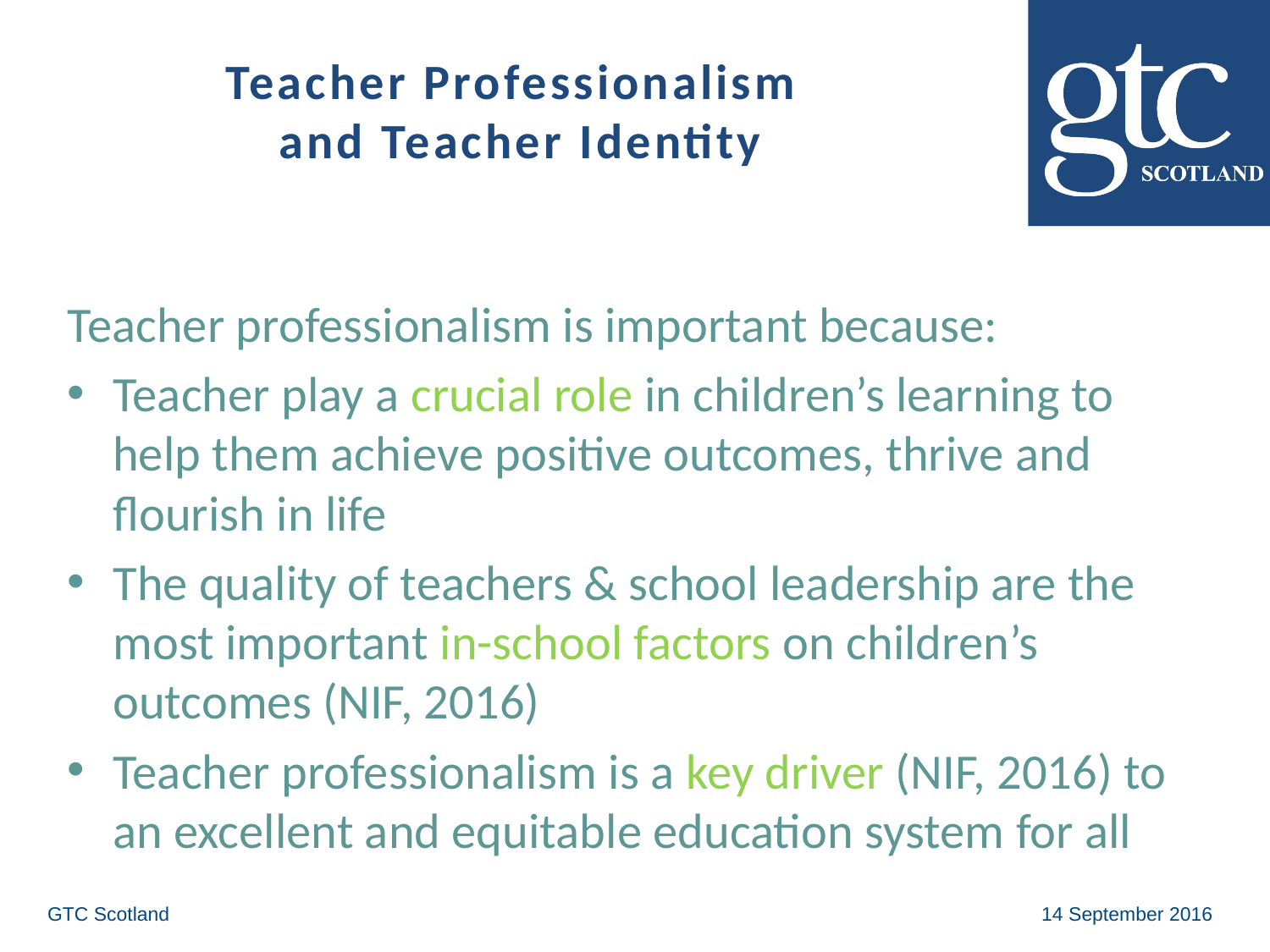

# Teacher Professionalism and Teacher Identity
Teacher professionalism is important because:
Teacher play a crucial role in children’s learning to help them achieve positive outcomes, thrive and flourish in life
The quality of teachers & school leadership are the most important in-school factors on children’s outcomes (NIF, 2016)
Teacher professionalism is a key driver (NIF, 2016) to an excellent and equitable education system for all

GTC Scotland
14 September 2016